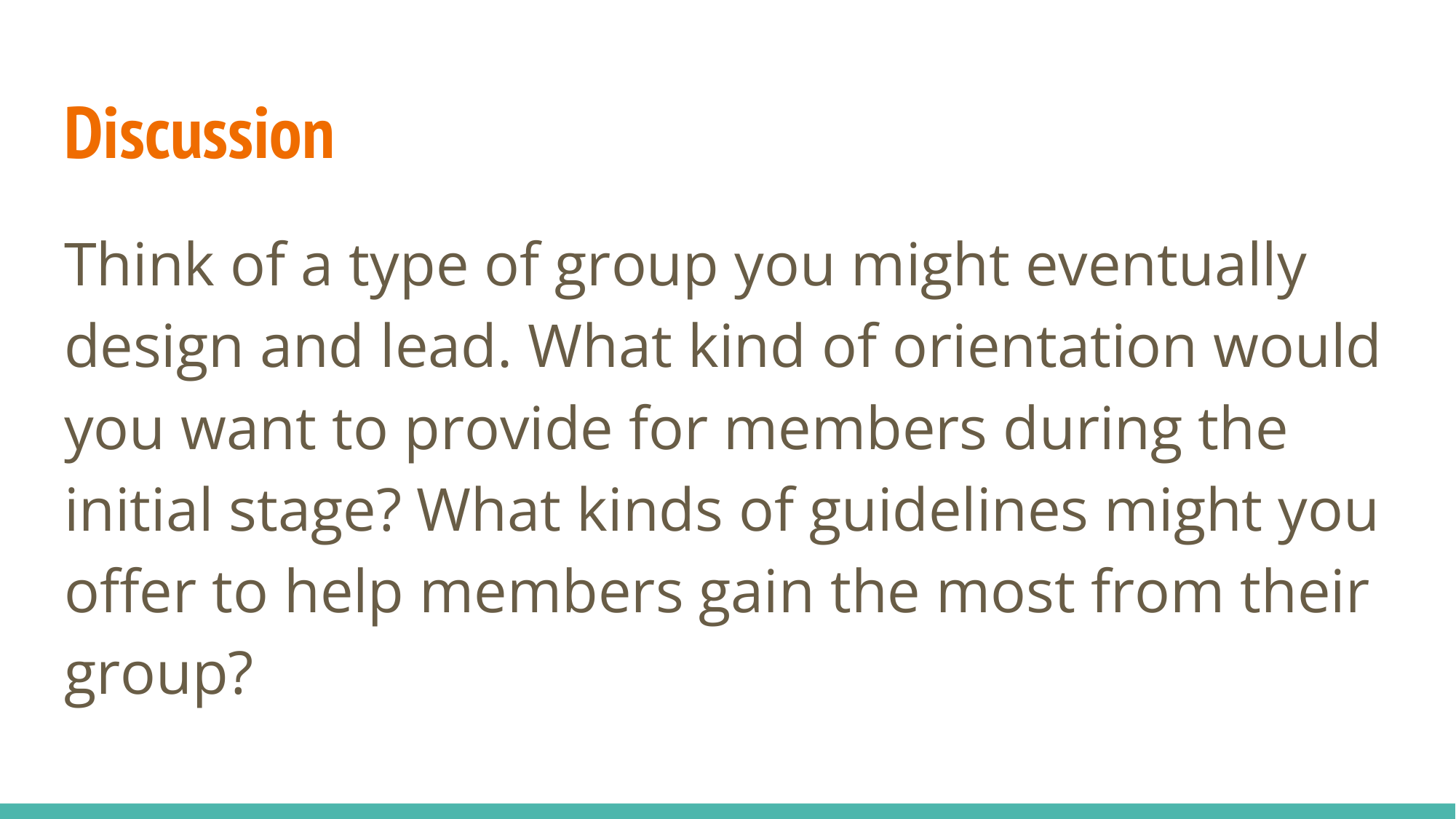

# Discussion
Think of a type of group you might eventually design and lead. What kind of orientation would you want to provide for members during the initial stage? What kinds of guidelines might you offer to help members gain the most from their group?